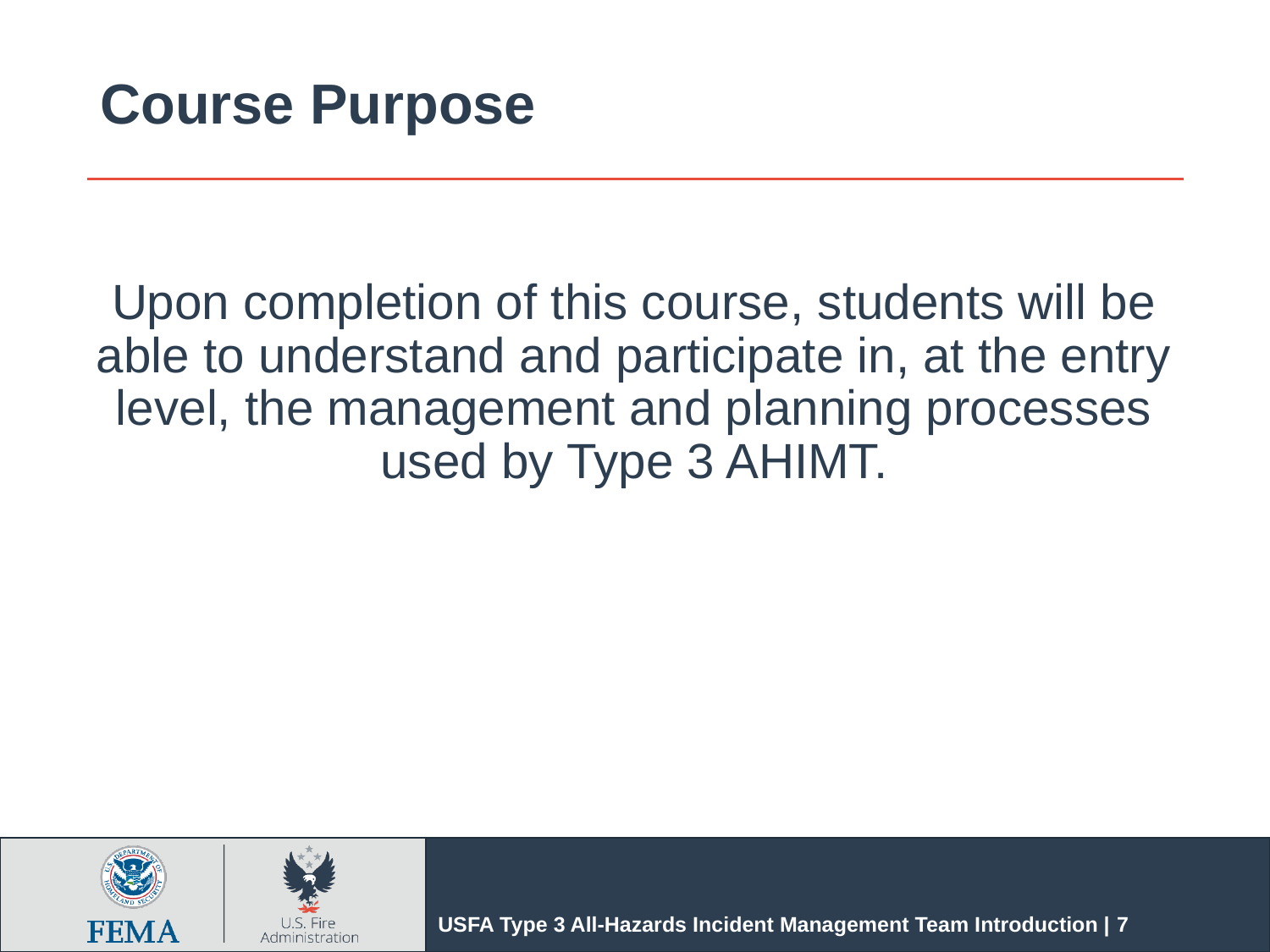

# Course Purpose

Upon completion of this course, students will be able to understand and participate in, at the entry level, the management and planning processes used by Type 3 AHIMT.
USFA Type 3 All-Hazards Incident Management Team Introduction | 7